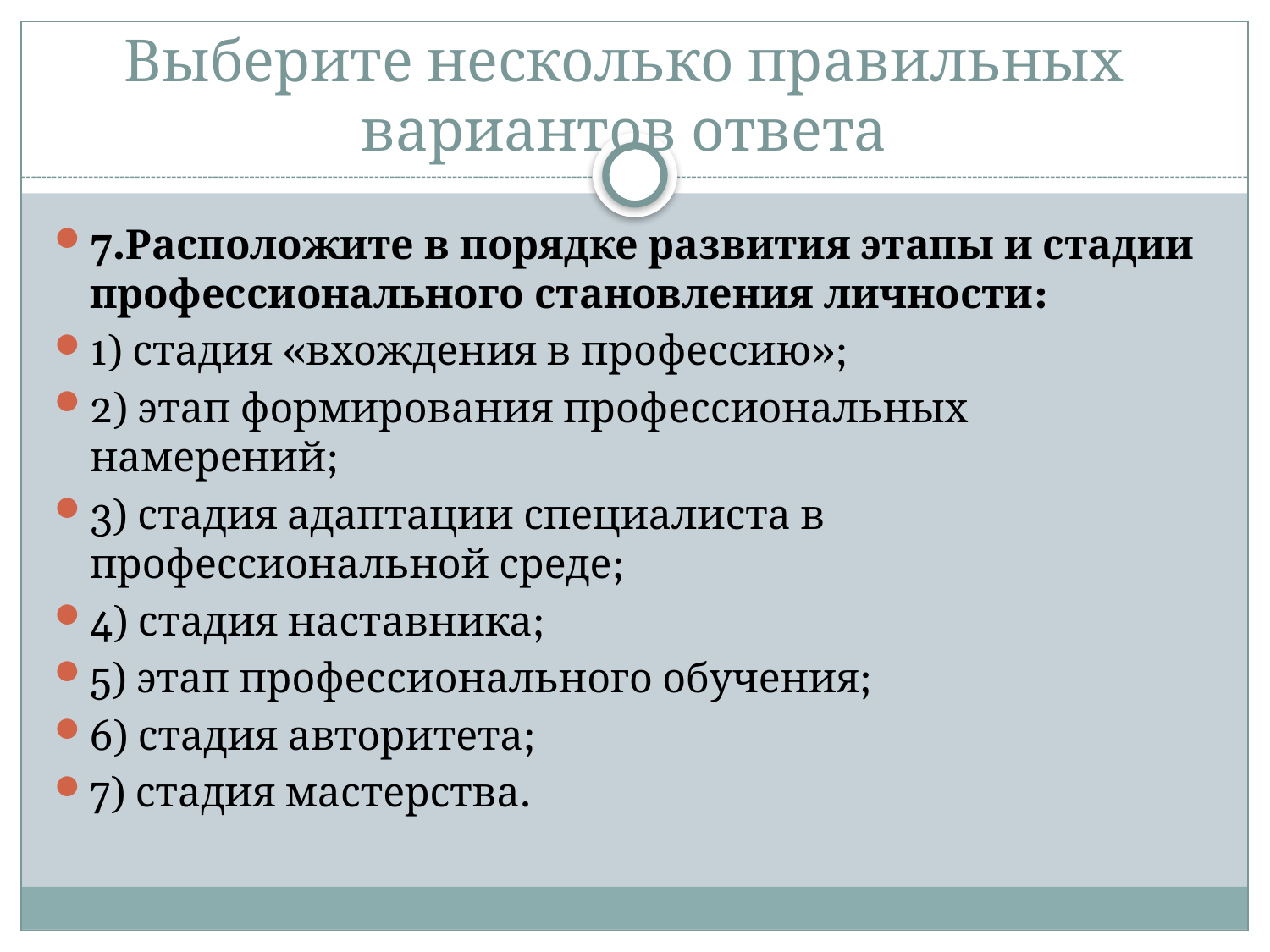

# Выберите несколько правильных вариантов ответа
7.Расположите в порядке развития этапы и стадии профессионального становления личности:
1) стадия «вхождения в профессию»;
2) этап формирования профессиональных намерений;
3) стадия адаптации специалиста в профессиональной среде;
4) стадия наставника;
5) этап профессионального обучения;
6) стадия авторитета;
7) стадия мастерства.